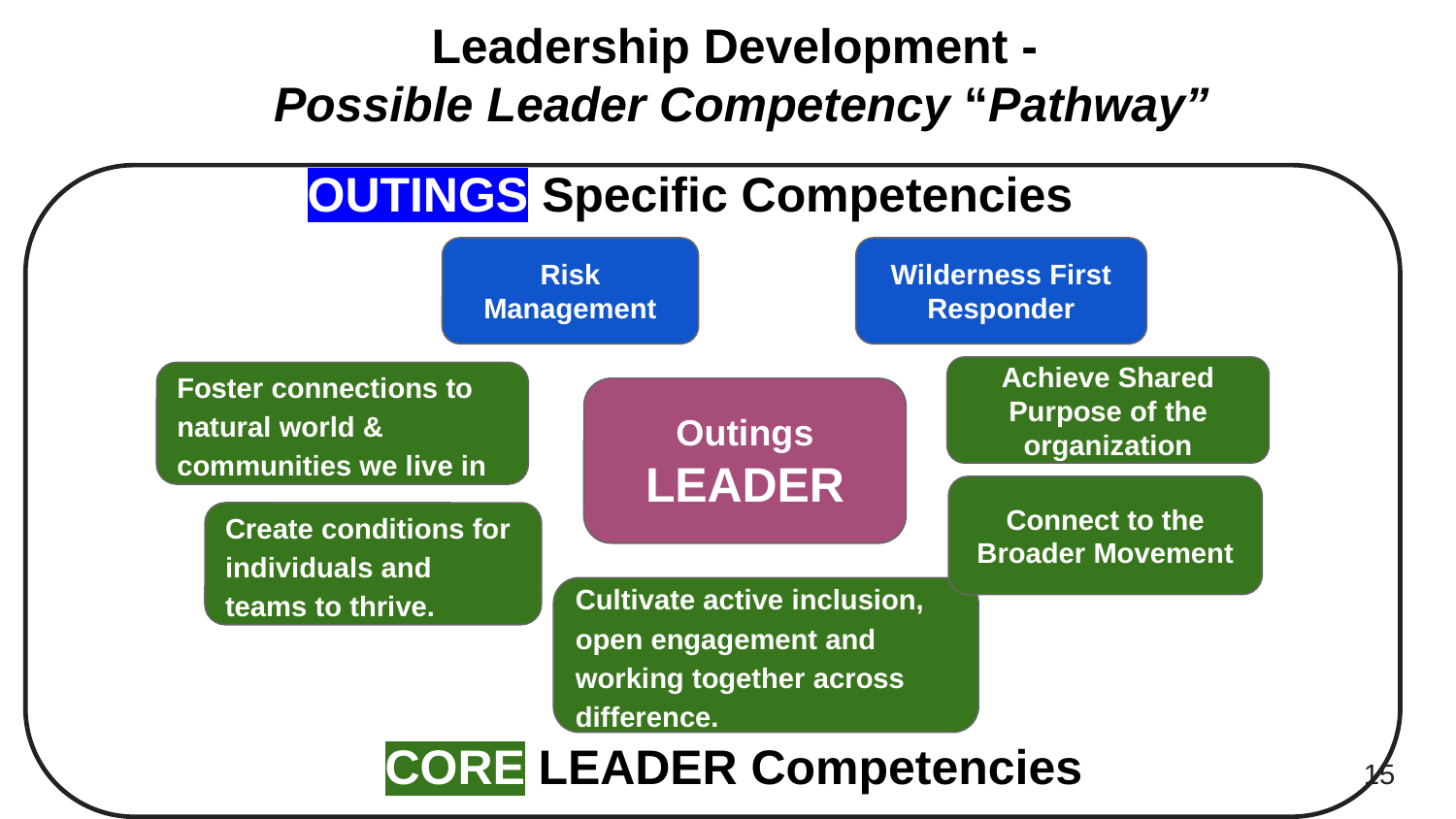

# Leadership Development - Possible Leader Competency “Pathway”
OUTINGS Specific Competencies

Risk Management
Wilderness First Responder
Achieve Shared Purpose of the organization
Foster connections to natural world & communities we live in
Outings LEADER
Connect to the Broader Movement
Create conditions for individuals and teams to thrive.
Cultivate active inclusion, open engagement and working together across difference.
CORE LEADER Competencies
15